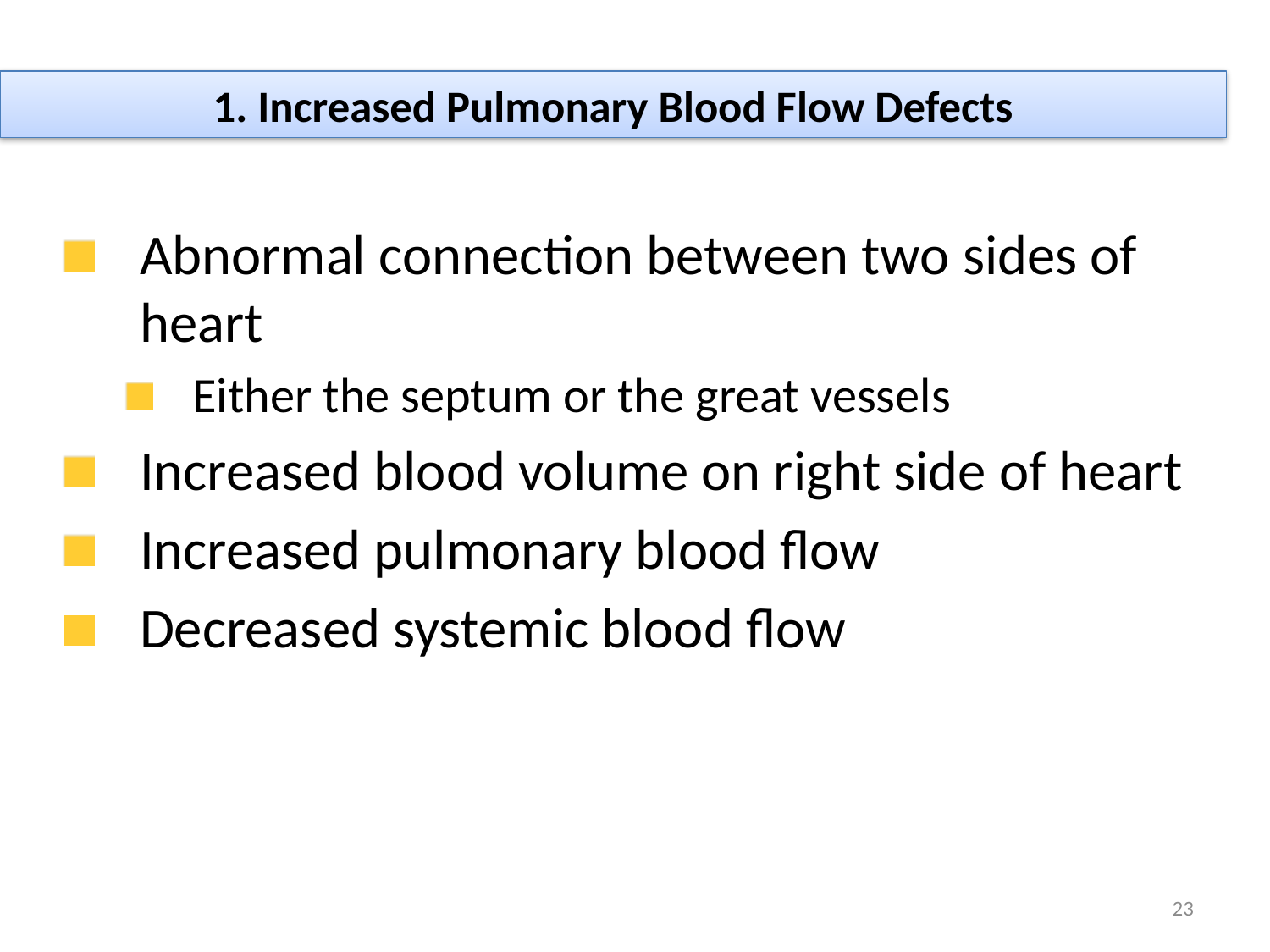

# 1. Increased Pulmonary Blood Flow Defects
Abnormal connection between two sides of heart
Either the septum or the great vessels
Increased blood volume on right side of heart
Increased pulmonary blood flow
Decreased systemic blood flow
23